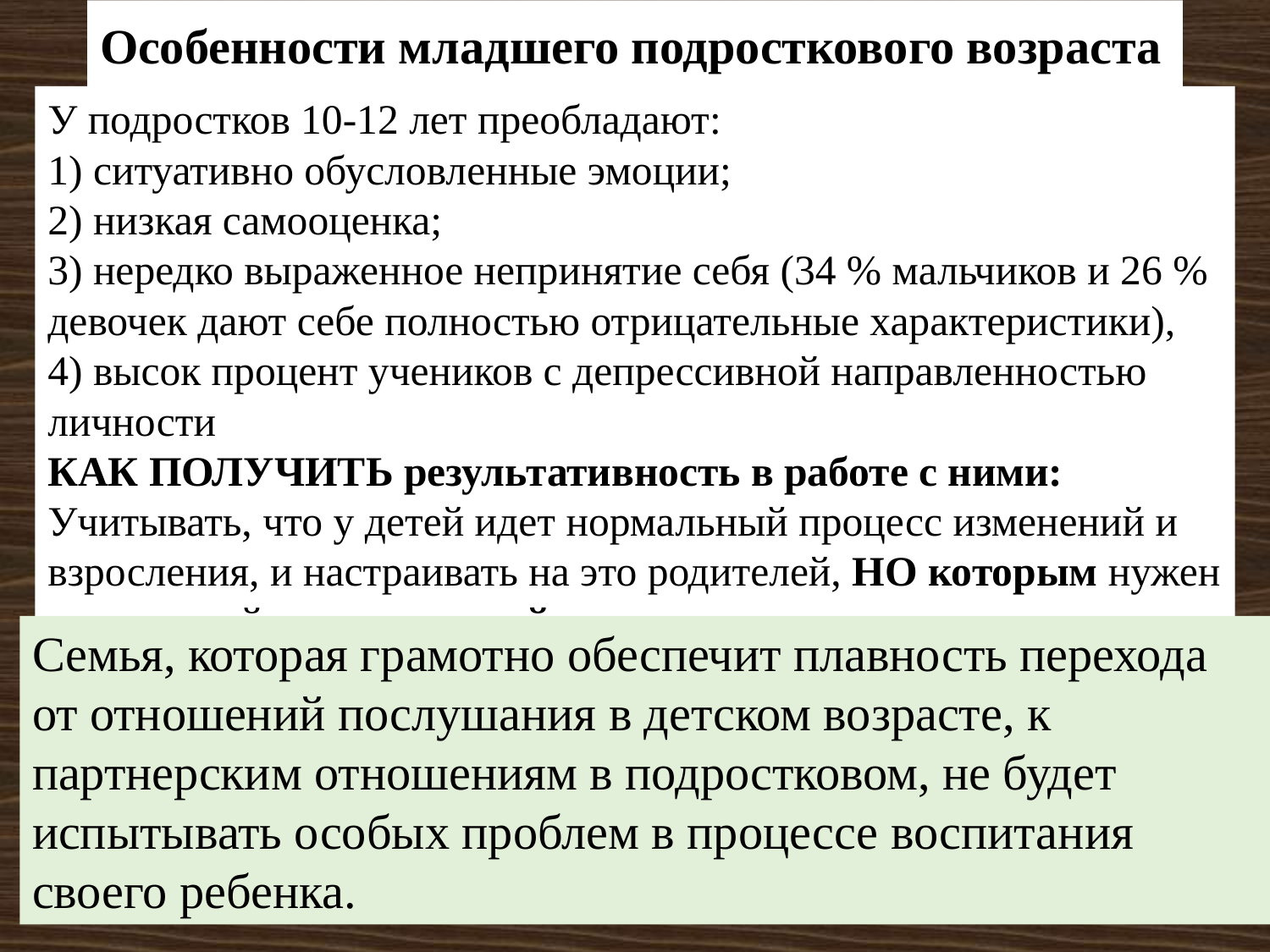

# Особенности младшего подросткового возраста
У подростков 10-12 лет преобладают:
1) ситуативно обусловленные эмоции;
2) низкая самооценка;
3) нередко выраженное непринятие себя (34 % мальчиков и 26 % девочек дают себе полностью отрицательные характеристики),
4) высок процент учеников с депрессивной направленностью личности
КАК ПОЛУЧИТЬ результативность в работе с ними:
Учитывать, что у детей идет нормальный процесс изменений и взросления, и настраивать на это родителей, НО которым нужен постоянный ненавязчивый контроль.
Семья, которая грамотно обеспечит плавность перехода от отношений послушания в детском возрасте, к партнерским отношениям в подростковом, не будет испытывать особых проблем в процессе воспитания своего ребенка.